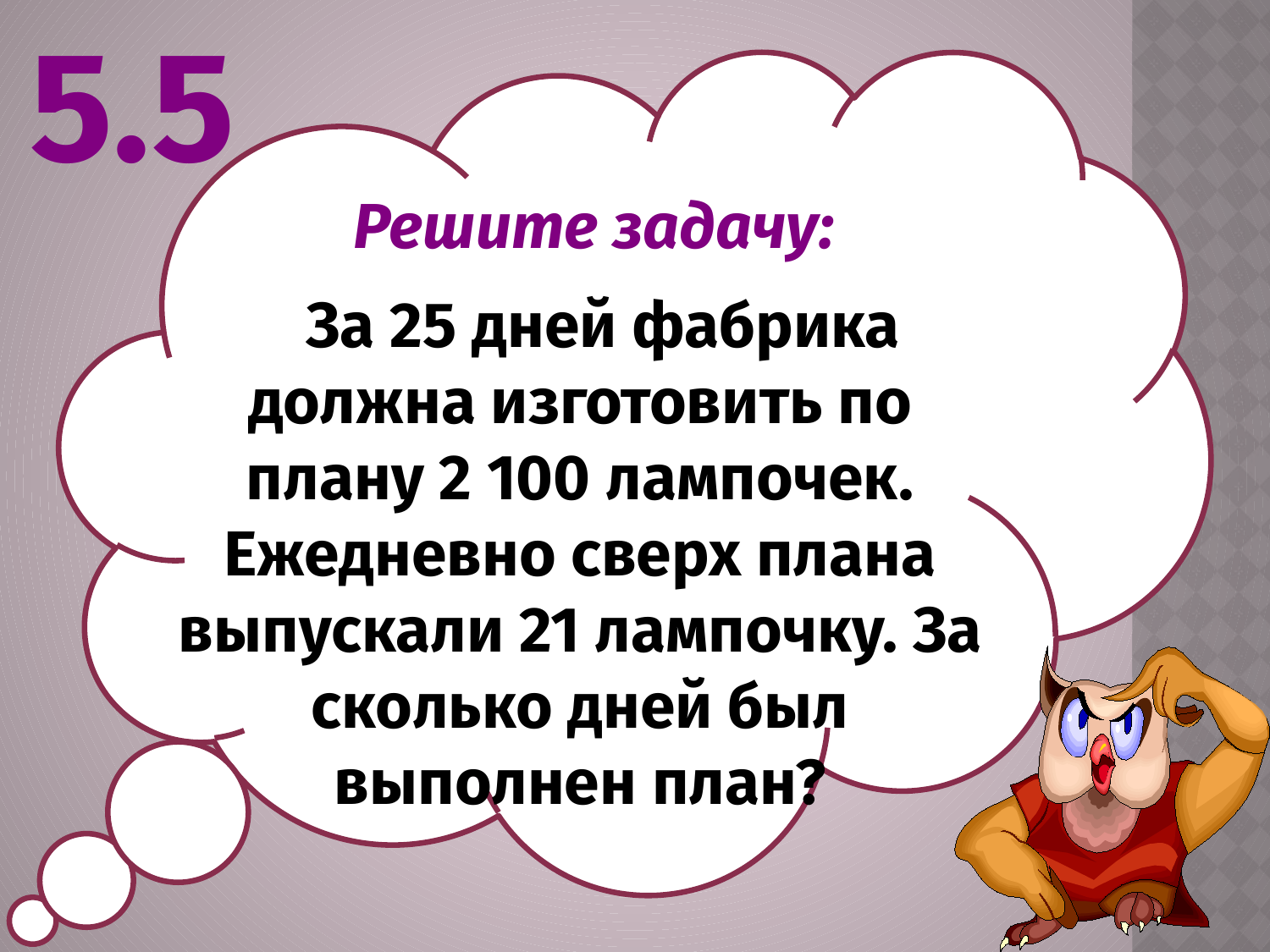

5.5
Решите задачу:

   За 25 дней фабрика должна изготовить по плану 2 100 лампочек. Ежедневно сверх плана выпускали 21 лампочку. За сколько дней был выполнен план?